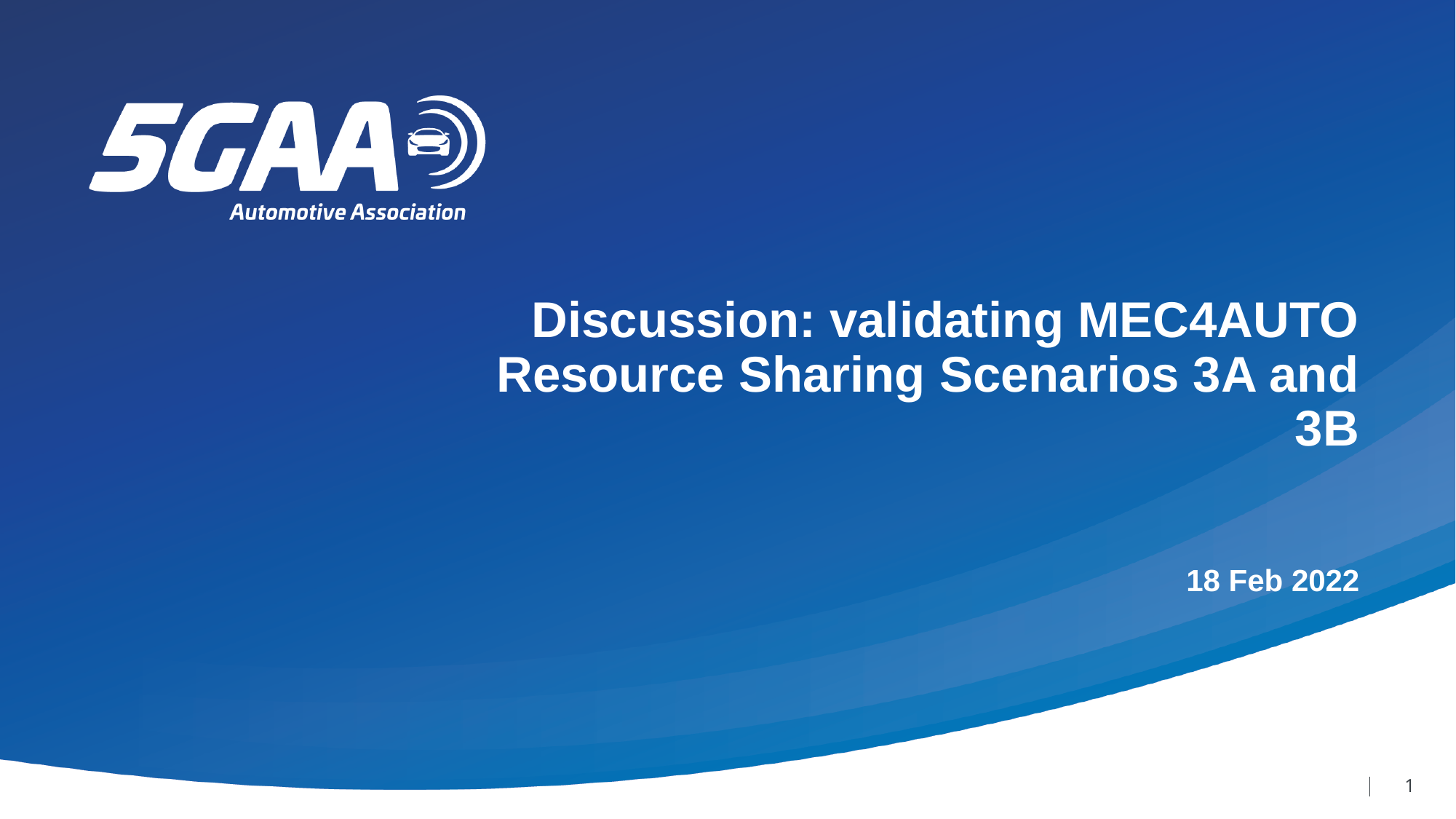

Discussion: validating MEC4AUTO Resource Sharing Scenarios 3A and 3B

18 Feb 2022